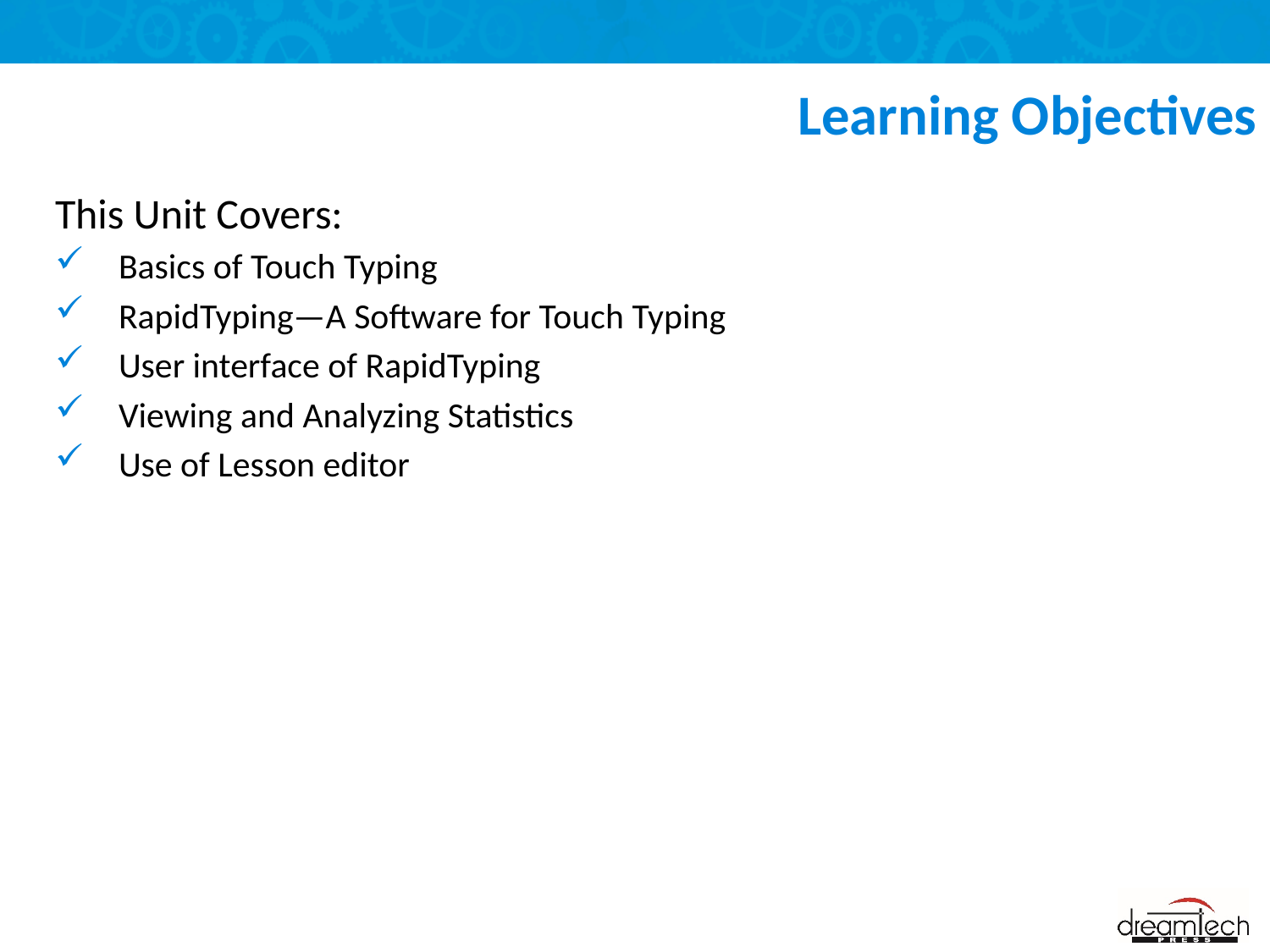

# Learning Objectives
This Unit Covers:
Basics of Touch Typing
RapidTyping—A Software for Touch Typing
User interface of RapidTyping
Viewing and Analyzing Statistics
Use of Lesson editor